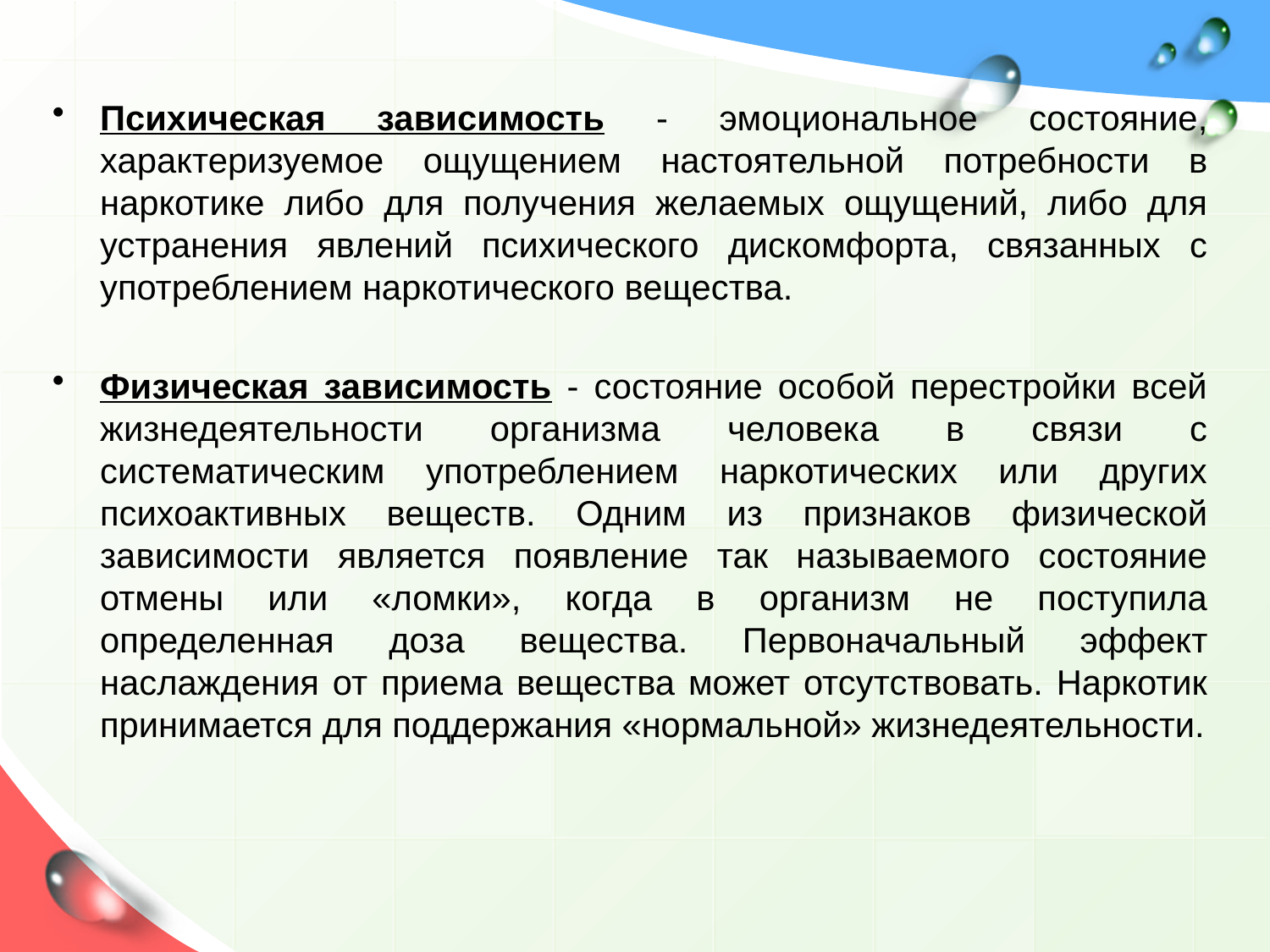

Психическая зависимость - эмоциональное состояние, характери­зуемое ощущением настоятельной потребности в наркотике либо для получения желаемых ощущений, либо для устранения явлений психического дискомфорта, связанных с употреблением наркотического вещества.

Физическая зависимость - состояние особой перестройки всей жизнедеятельности организма человека в связи с систематическим употреблением наркотических или других психоактивных веществ. Одним из признаков физической зависимости является появление так называемого состояние отмены или «ломки», когда в организм не поступила определенная доза вещества. Первоначальный эффект наслаждения от приема вещества может отсутствовать. Наркотик принимается для поддержания «нормальной» жизнедеятельности.